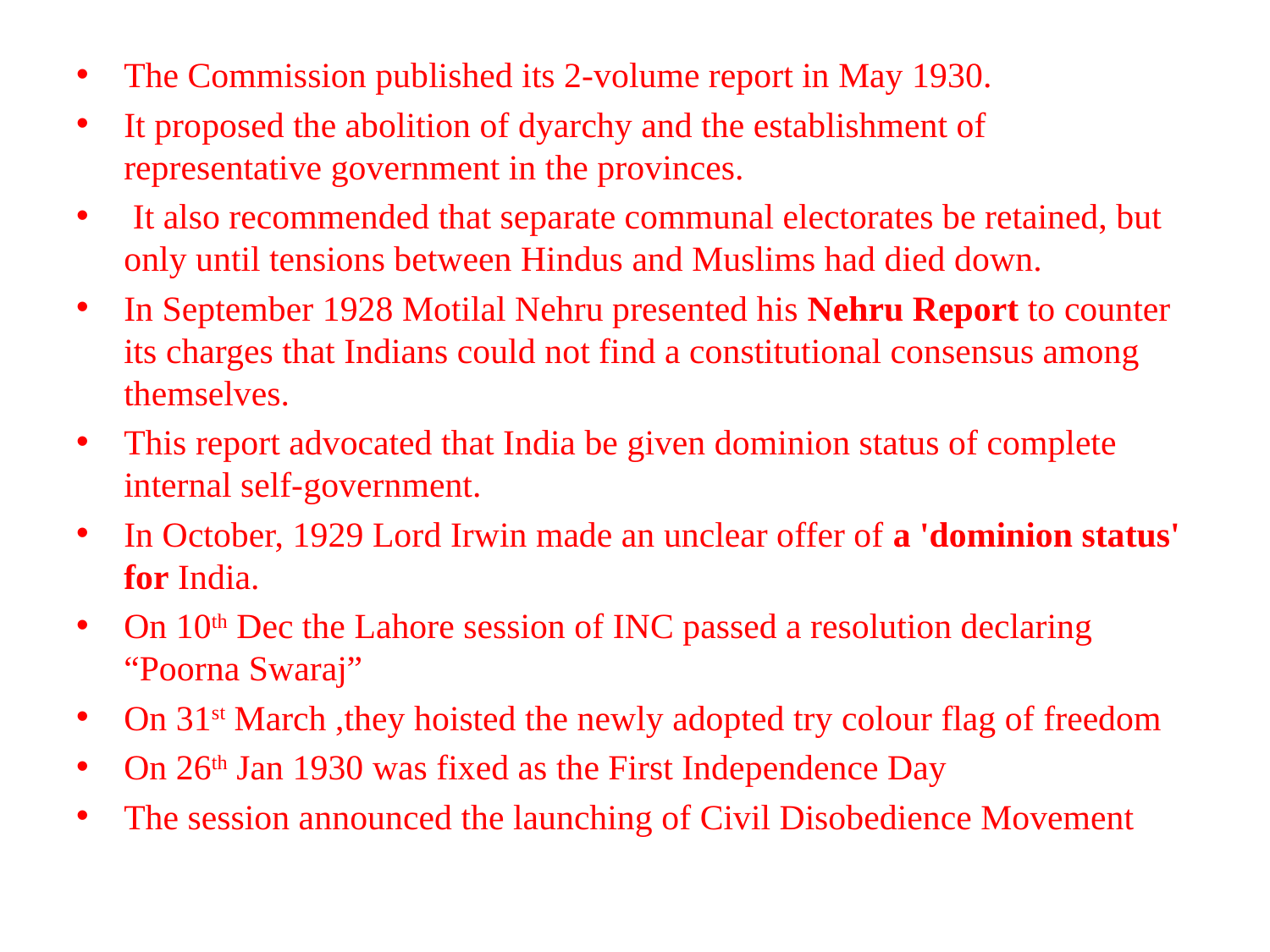

The Commission published its 2-volume report in May 1930.
It proposed the abolition of dyarchy and the establishment of representative government in the provinces.
 It also recommended that separate communal electorates be retained, but only until tensions between Hindus and Muslims had died down.
In September 1928 Motilal Nehru presented his Nehru Report to counter its charges that Indians could not find a constitutional consensus among themselves.
This report advocated that India be given dominion status of complete internal self-government.
In October, 1929 Lord Irwin made an unclear offer of a 'dominion status' for India.
On 10th Dec the Lahore session of INC passed a resolution declaring “Poorna Swaraj”
On 31st March ,they hoisted the newly adopted try colour flag of freedom
On 26th Jan 1930 was fixed as the First Independence Day
The session announced the launching of Civil Disobedience Movement